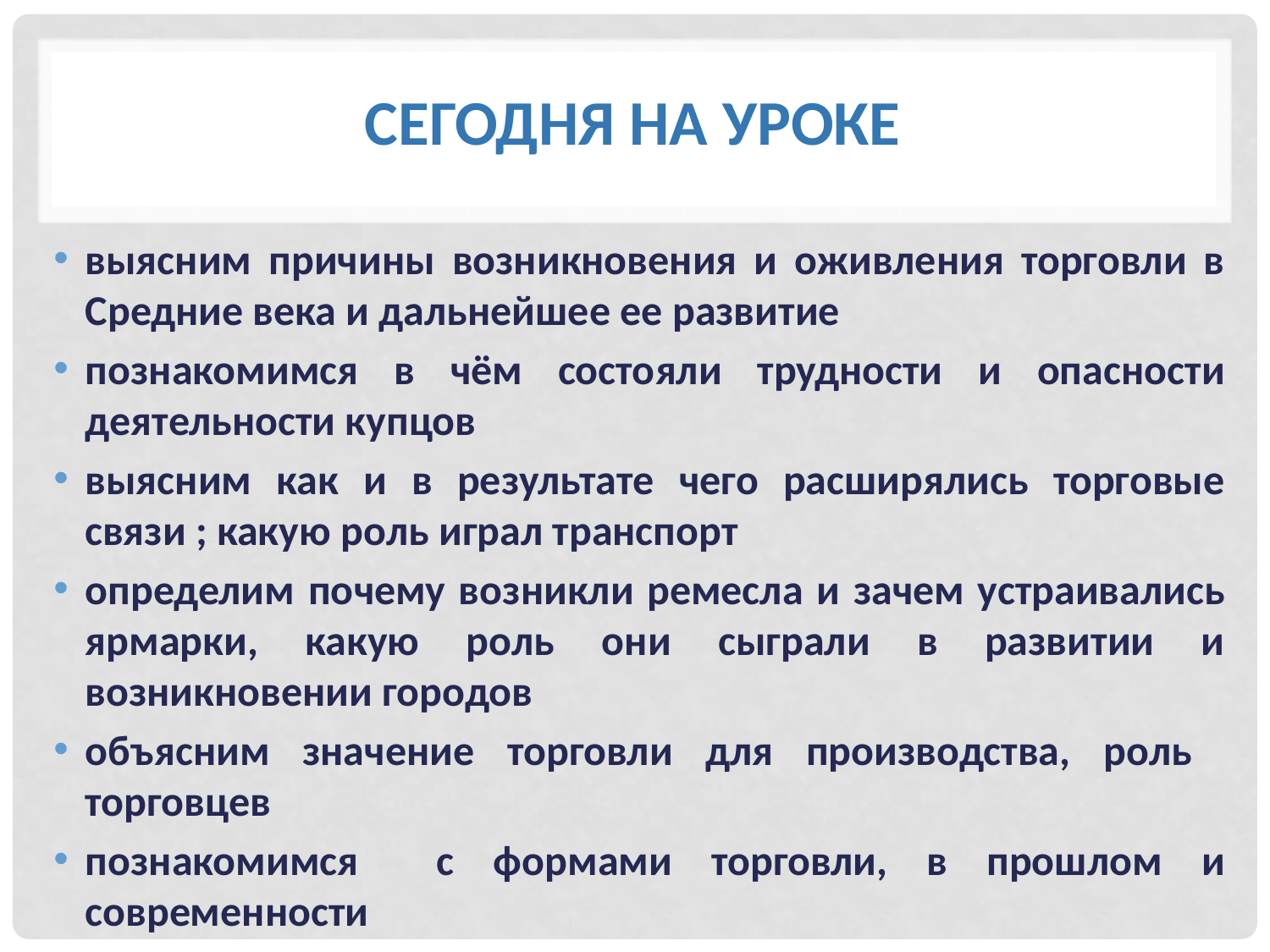

# Сегодня на уроке
выясним причины возникновения и оживления торговли в Средние века и дальнейшее ее развитие
познакомимся в чём состояли трудности и опасности деятельности купцов
выясним как и в результате чего расширялись торговые связи ; какую роль играл транспорт
определим почему возникли ремесла и зачем устраивались ярмарки, какую роль они сыграли в развитии и возникновении городов
объясним значение торговли для производства, роль  торговцев
познакомимся  с формами торговли, в прошлом и современности